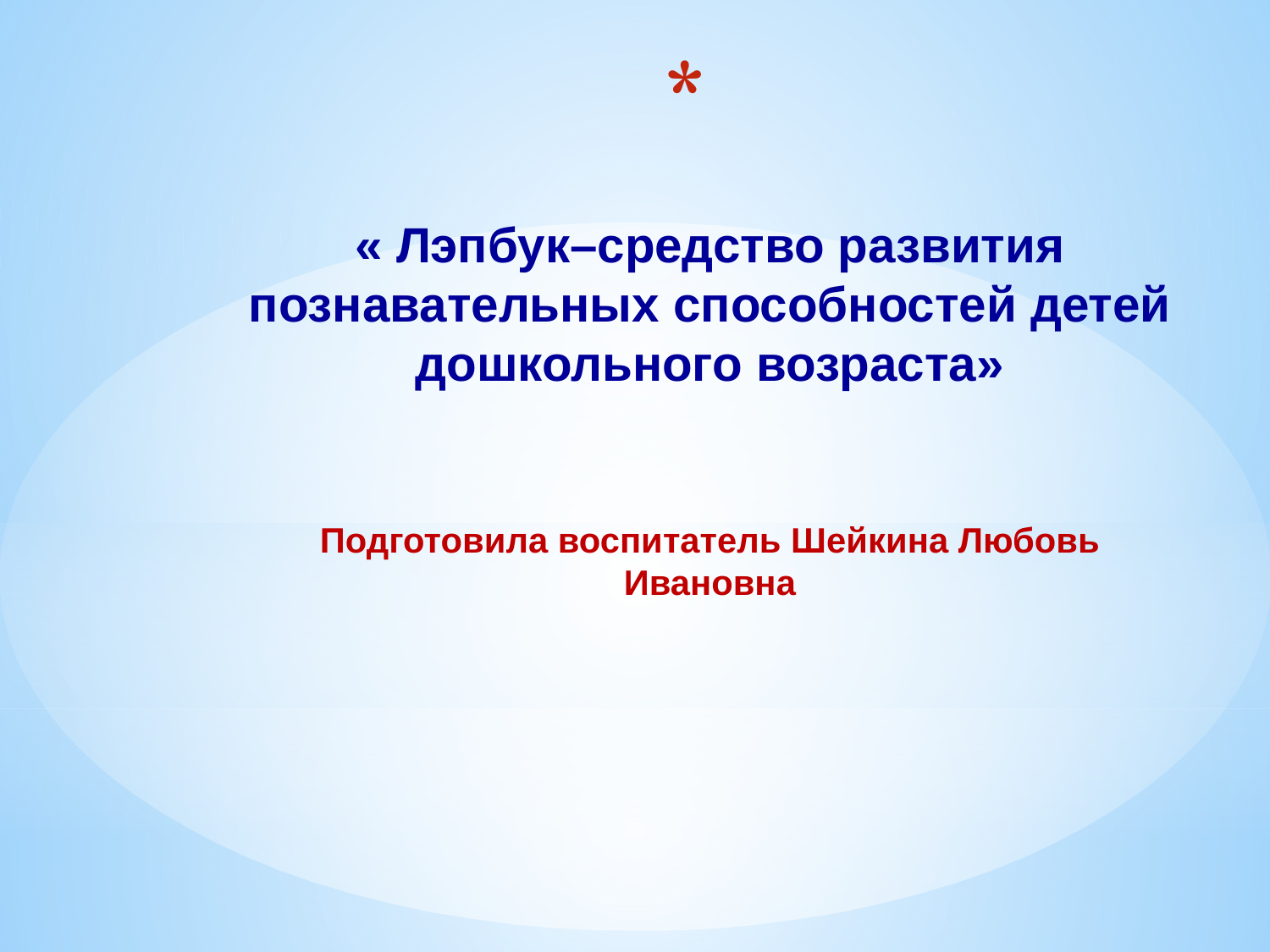

# « Лэпбук–средство развития познавательных способностей детей дошкольного возраста» Подготовила воспитатель Шейкина Любовь Ивановна